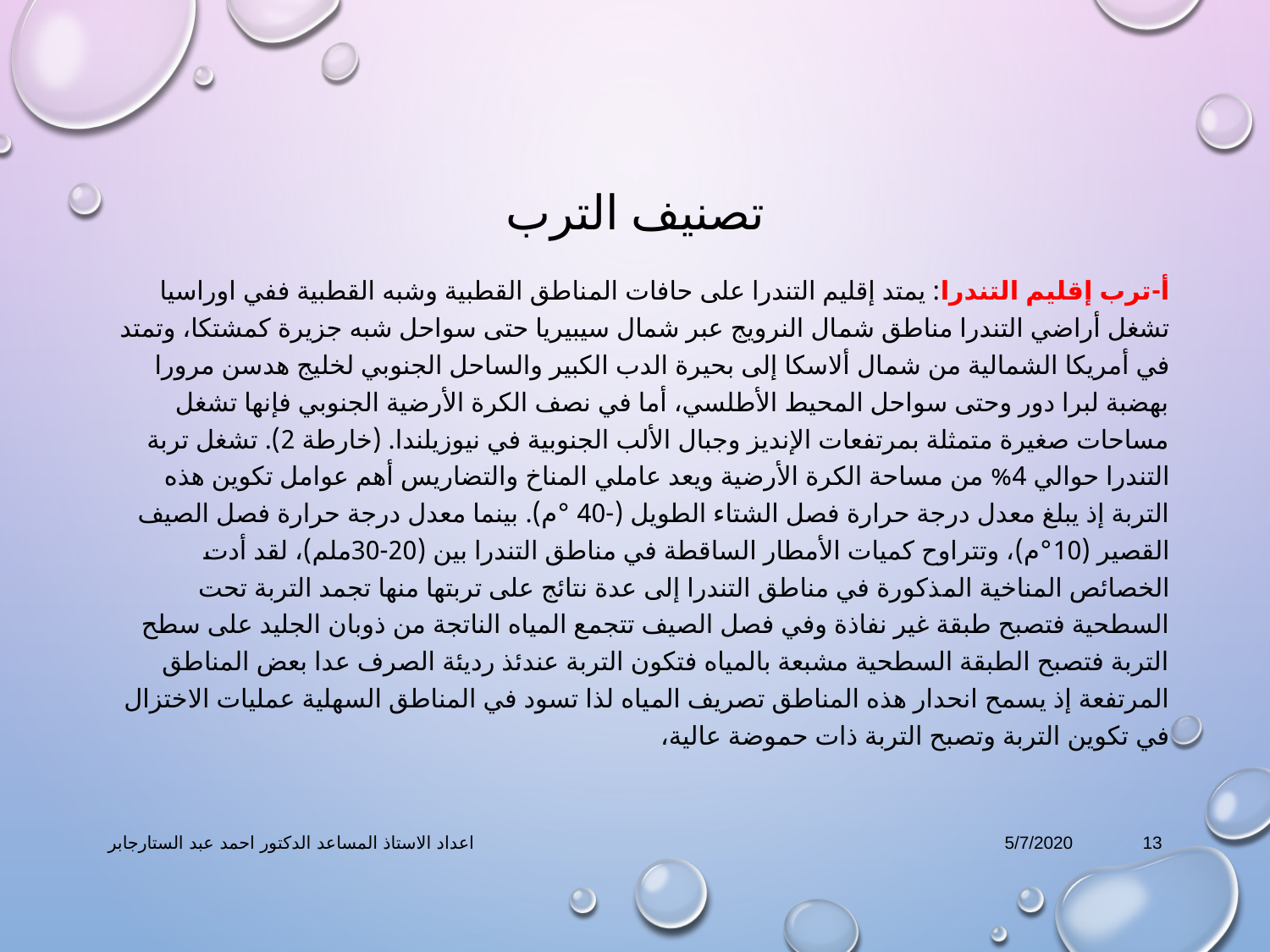

# تصنيف الترب
أ‌-ترب إقليم التندرا: يمتد إقليم التندرا على حافات المناطق القطبية وشبه القطبية ففي اوراسيا تشغل أراضي التندرا مناطق شمال النرويج عبر شمال سيبيريا حتى سواحل شبه جزيرة كمشتكا، وتمتد في أمريكا الشمالية من شمال ألاسكا إلى بحيرة الدب الكبير والساحل الجنوبي لخليج هدسن مرورا بهضبة لبرا دور وحتى سواحل المحيط الأطلسي، أما في نصف الكرة الأرضية الجنوبي فإنها تشغل مساحات صغيرة متمثلة بمرتفعات الإنديز وجبال الألب الجنوبية في نيوزيلندا. (خارطة 2). تشغل تربة التندرا حوالي 4% من مساحة الكرة الأرضية ويعد عاملي المناخ والتضاريس أهم عوامل تكوين هذه التربة إذ يبلغ معدل درجة حرارة فصل الشتاء الطويل (-40 °م). بينما معدل درجة حرارة فصل الصيف القصير (10°م)، وتتراوح كميات الأمطار الساقطة في مناطق التندرا بين (20-30ملم)، لقد أدت الخصائص المناخية المذكورة في مناطق التندرا إلى عدة نتائج على تربتها منها تجمد التربة تحت السطحية فتصبح طبقة غير نفاذة وفي فصل الصيف تتجمع المياه الناتجة من ذوبان الجليد على سطح التربة فتصبح الطبقة السطحية مشبعة بالمياه فتكون التربة عندئذ رديئة الصرف عدا بعض المناطق المرتفعة إذ يسمح انحدار هذه المناطق تصريف المياه لذا تسود في المناطق السهلية عمليات الاختزال في تكوين التربة وتصبح التربة ذات حموضة عالية،
اعداد الاستاذ المساعد الدكتور احمد عبد الستارجابر
5/7/2020
13